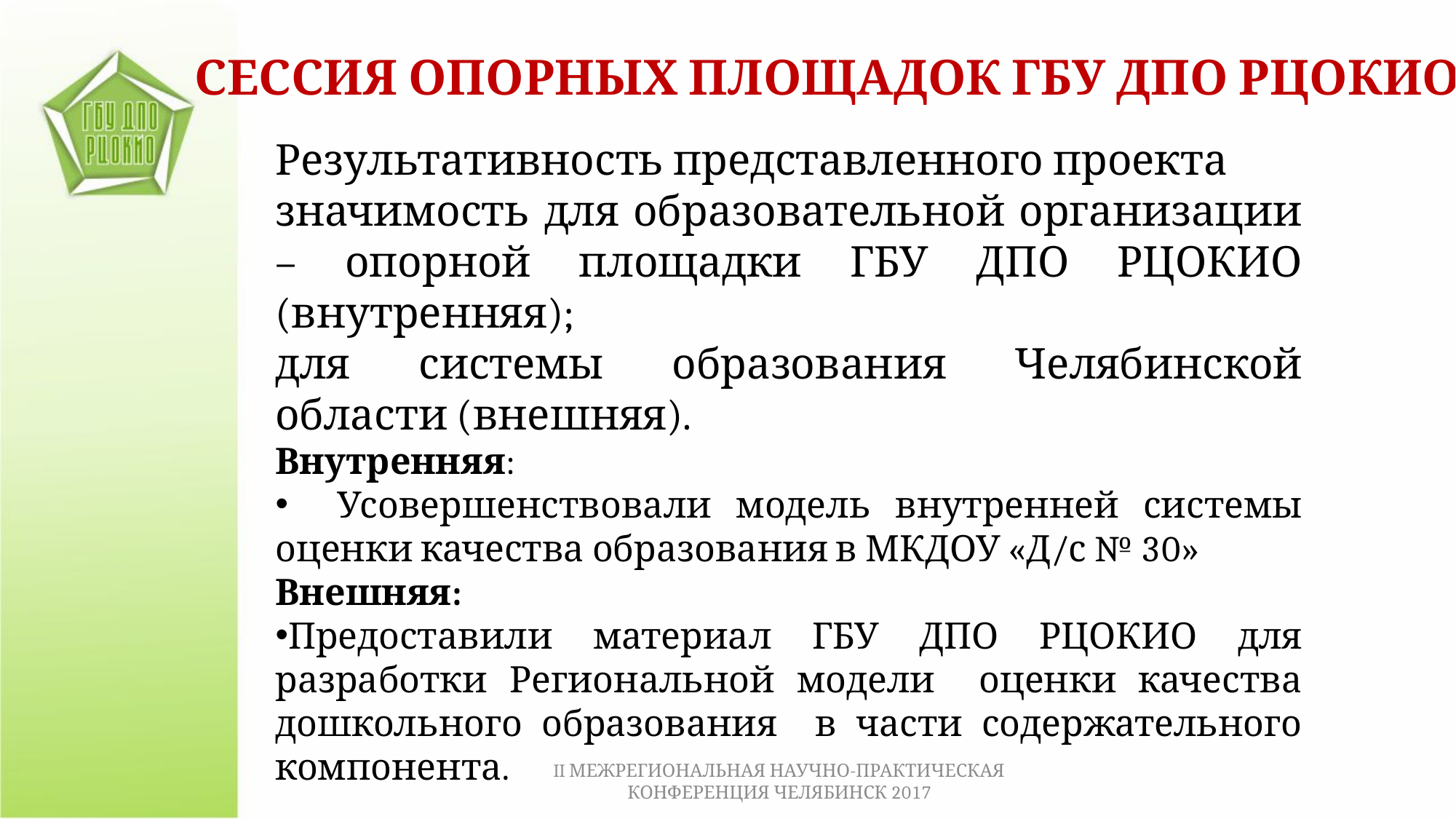

СЕССИЯ ОПОРНЫХ ПЛОЩАДОК ГБУ ДПО РЦОКИО
Результативность представленного проекта
значимость для образовательной организации – опорной площадки ГБУ ДПО РЦОКИО (внутренняя);
для системы образования Челябинской области (внешняя).
Внутренняя:
  Усовершенствовали модель внутренней системы оценки качества образования в МКДОУ «Д/с № 30»
Внешняя:
Предоставили материал ГБУ ДПО РЦОКИО для разработки Региональной модели  оценки качества дошкольного образования  в части содержательного компонента.

II МЕЖРЕГИОНАЛЬНАЯ НАУЧНО-ПРАКТИЧЕСКАЯ КОНФЕРЕНЦИЯ ЧЕЛЯБИНСК 2017